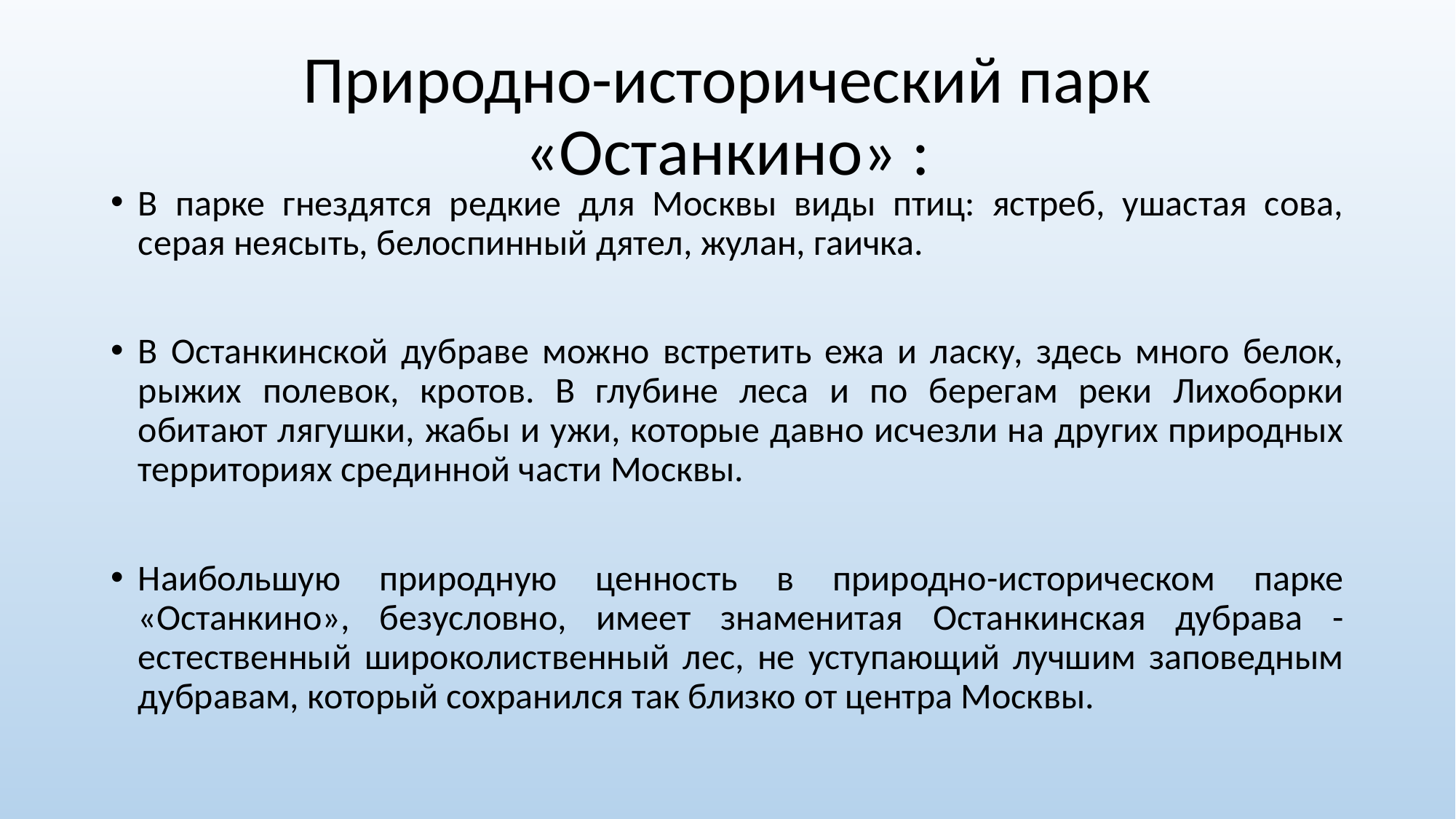

Природно-исторический парк «Останкино» :
В парке гнездятся редкие для Москвы виды птиц: ястреб, ушастая сова, серая неясыть, белоспинный дятел, жулан, гаичка.

В Останкинской дубраве можно встретить ежа и ласку, здесь много белок, рыжих полевок, кротов. В глубине леса и по берегам реки Лихоборки обитают лягушки, жабы и ужи, которые давно исчезли на других природных территориях срединной части Москвы.

Наибольшую природную ценность в природно-историческом парке «Останкино», безусловно, имеет знаменитая Останкинская дубрава - естественный широколиственный лес, не уступающий лучшим заповедным дубравам, который сохранился так близко от центра Москвы.